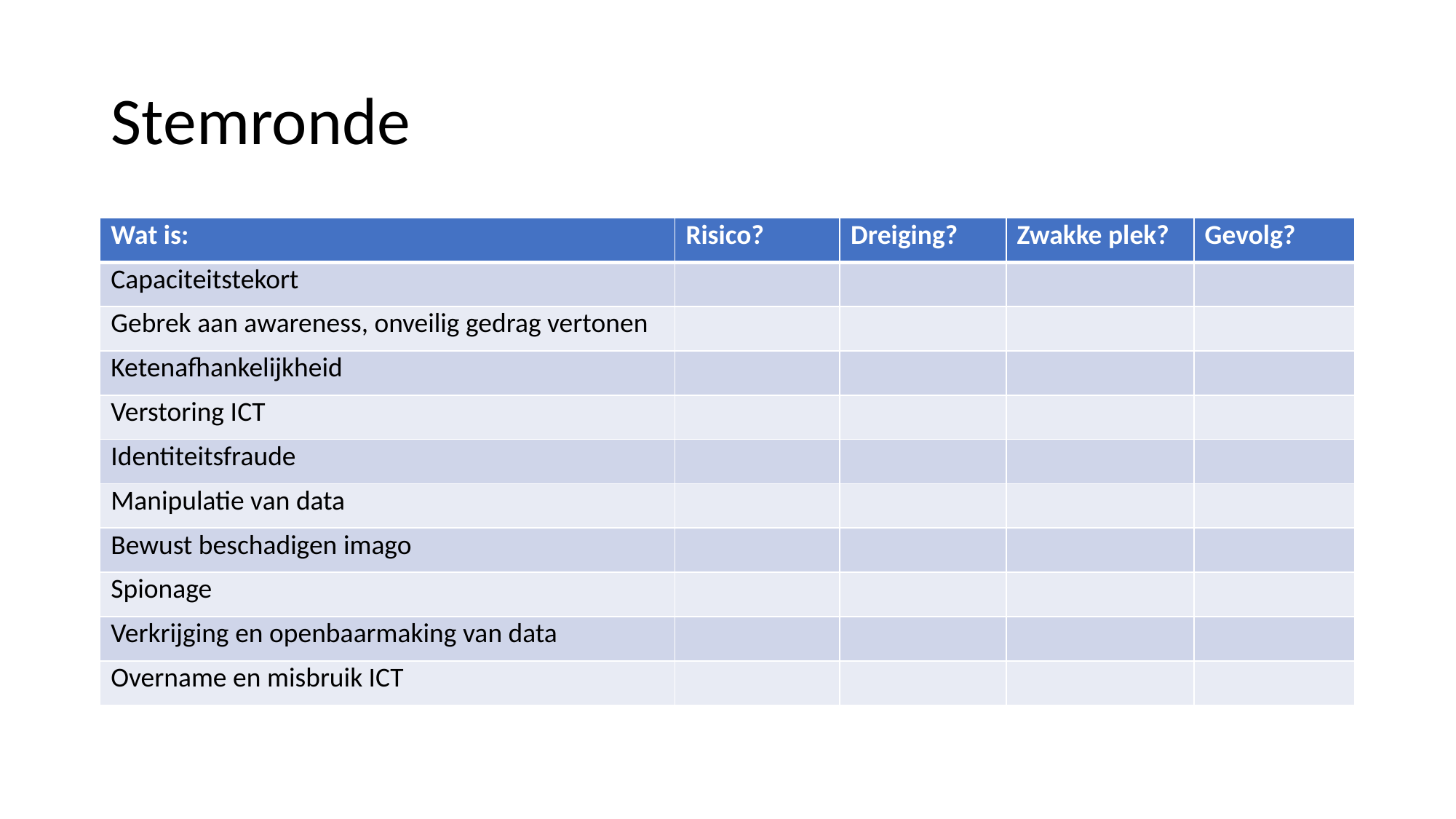

# Stemronde
| Wat is: | Risico? | Dreiging? | Zwakke plek? | Gevolg? |
| --- | --- | --- | --- | --- |
| Capaciteitstekort |  |  |  |  |
| Gebrek aan awareness, onveilig gedrag vertonen |  |  |  |  |
| Ketenafhankelijkheid |  |  |  |  |
| Verstoring ICT |  |  |  |  |
| Identiteitsfraude |  |  |  |  |
| Manipulatie van data |  |  |  |  |
| Bewust beschadigen imago |  |  |  |  |
| Spionage |  |  |  |  |
| Verkrijging en openbaarmaking van data |  |  |  |  |
| Overname en misbruik ICT |  |  |  |  |